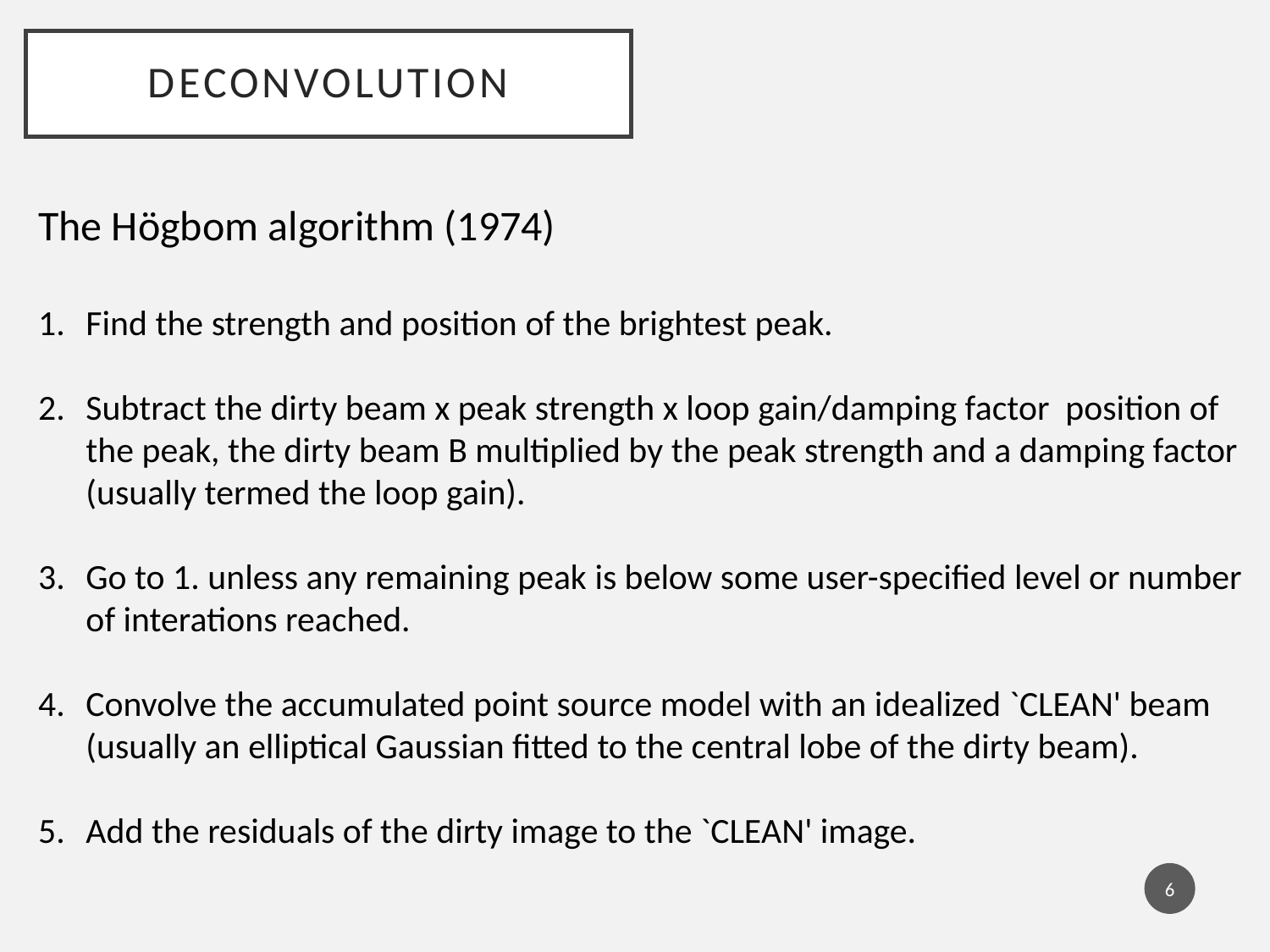

# Deconvolution
The Högbom algorithm (1974)

Find the strength and position of the brightest peak.

Subtract the dirty beam x peak strength x loop gain/damping factor  position of the peak, the dirty beam B multiplied by the peak strength and a damping factor (usually termed the loop gain).

Go to 1. unless any remaining peak is below some user-specified level or number of interations reached.

Convolve the accumulated point source model with an idealized `CLEAN' beam (usually an elliptical Gaussian fitted to the central lobe of the dirty beam).

Add the residuals of the dirty image to the `CLEAN' image.
6